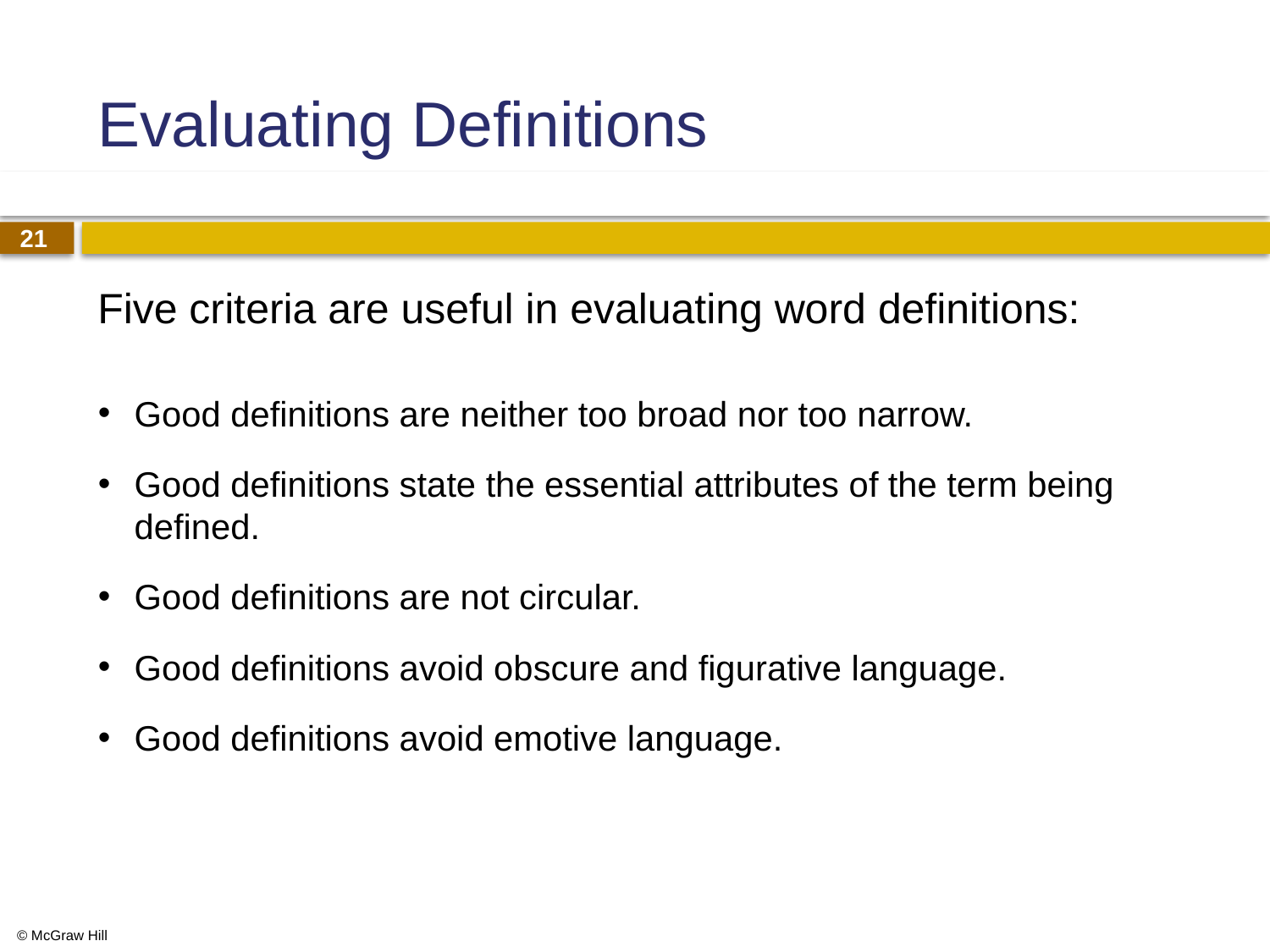

# Evaluating Definitions
Five criteria are useful in evaluating word definitions:

Good definitions are neither too broad nor too narrow.
Good definitions state the essential attributes of the term being defined.
Good definitions are not circular.
Good definitions avoid obscure and figurative language.
Good definitions avoid emotive language.